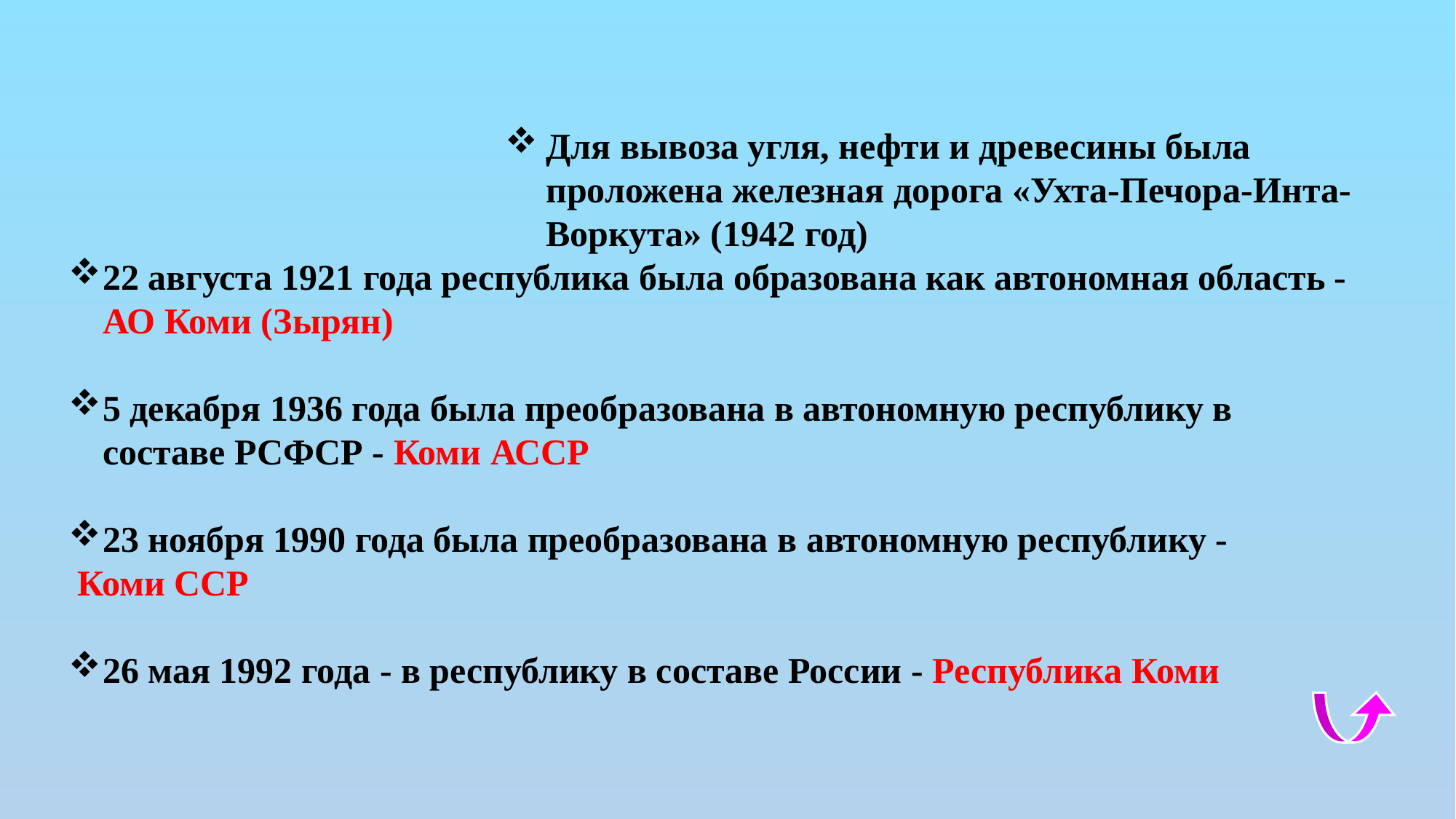

Для вывоза угля, нефти и древесины была проложена железная дорога «Ухта-Печора-Инта-Воркута» (1942 год)
22 августа 1921 года республика была образована как автономная область - АО Коми (Зырян)

5 декабря 1936 года была преобразована в автономную республику в составе РСФСР - Коми АССР

23 ноября 1990 года была преобразована в автономную республику -
 Коми ССР

26 мая 1992 года - в республику в составе России - Республика Коми